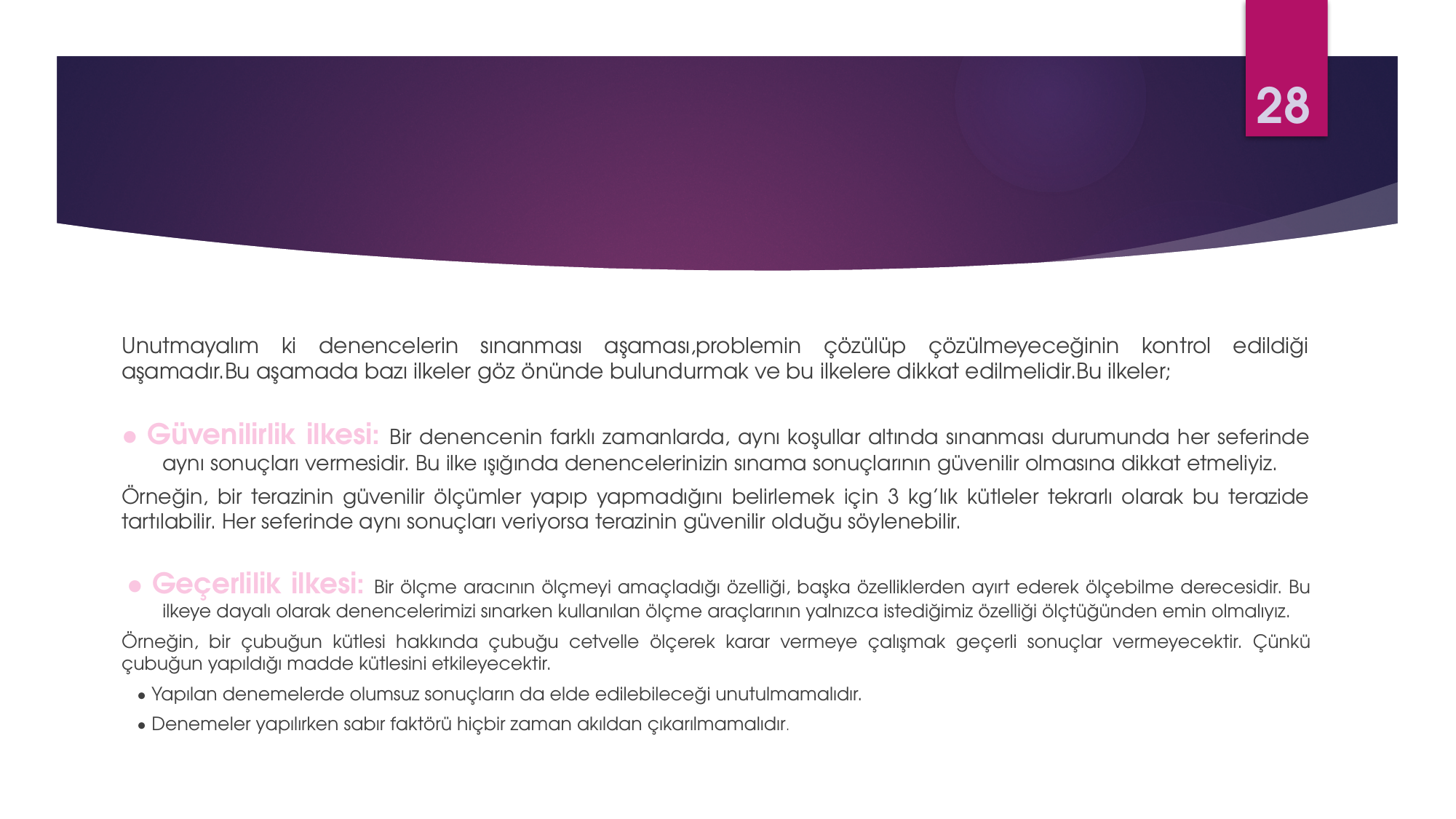

28

Unutmayalım ki denencelerin sınanması aşaması,problemin çözülüp çözülmeyeceğinin kontrol edildiği aşamadır.Bu aşamada bazı ilkeler göz önünde bulundurmak ve bu ilkelere dikkat edilmelidir.Bu ilkeler;

• Güvenilirlik ilkesi: Bir denencenin farklı zamanlarda, aynı koşullar altında sınanması durumunda her seferinde aynı sonuçları vermesidir. Bu ilke ışığında denencelerinizin sınama sonuçlarının güvenilir olmasına dikkat etmeliyiz.
Örneğin, bir terazinin güvenilir ölçümler yapıp yapmadığını belirlemek için 3 kg’lık kütleler tekrarlı olarak bu terazide tartılabilir. Her seferinde aynı sonuçları veriyorsa terazinin güvenilir olduğu söylenebilir.

 • Geçerlilik ilkesi: Bir ölçme aracının ölçmeyi amaçladığı özelliği, başka özelliklerden ayırt ederek ölçebilme derecesidir. Bu ilkeye dayalı olarak denencelerimizi sınarken kullanılan ölçme araçlarının yalnızca istediğimiz özelliği ölçtüğünden emin olmalıyız.
Örneğin, bir çubuğun kütlesi hakkında çubuğu cetvelle ölçerek karar vermeye çalışmak geçerli sonuçlar vermeyecektir. Çünkü çubuğun yapıldığı madde kütlesini etkileyecektir.
   • Yapılan denemelerde olumsuz sonuçların da elde edilebileceği unutulmamalıdır.
   • Denemeler yapılırken sabır faktörü hiçbir zaman akıldan çıkarılmamalıdır.